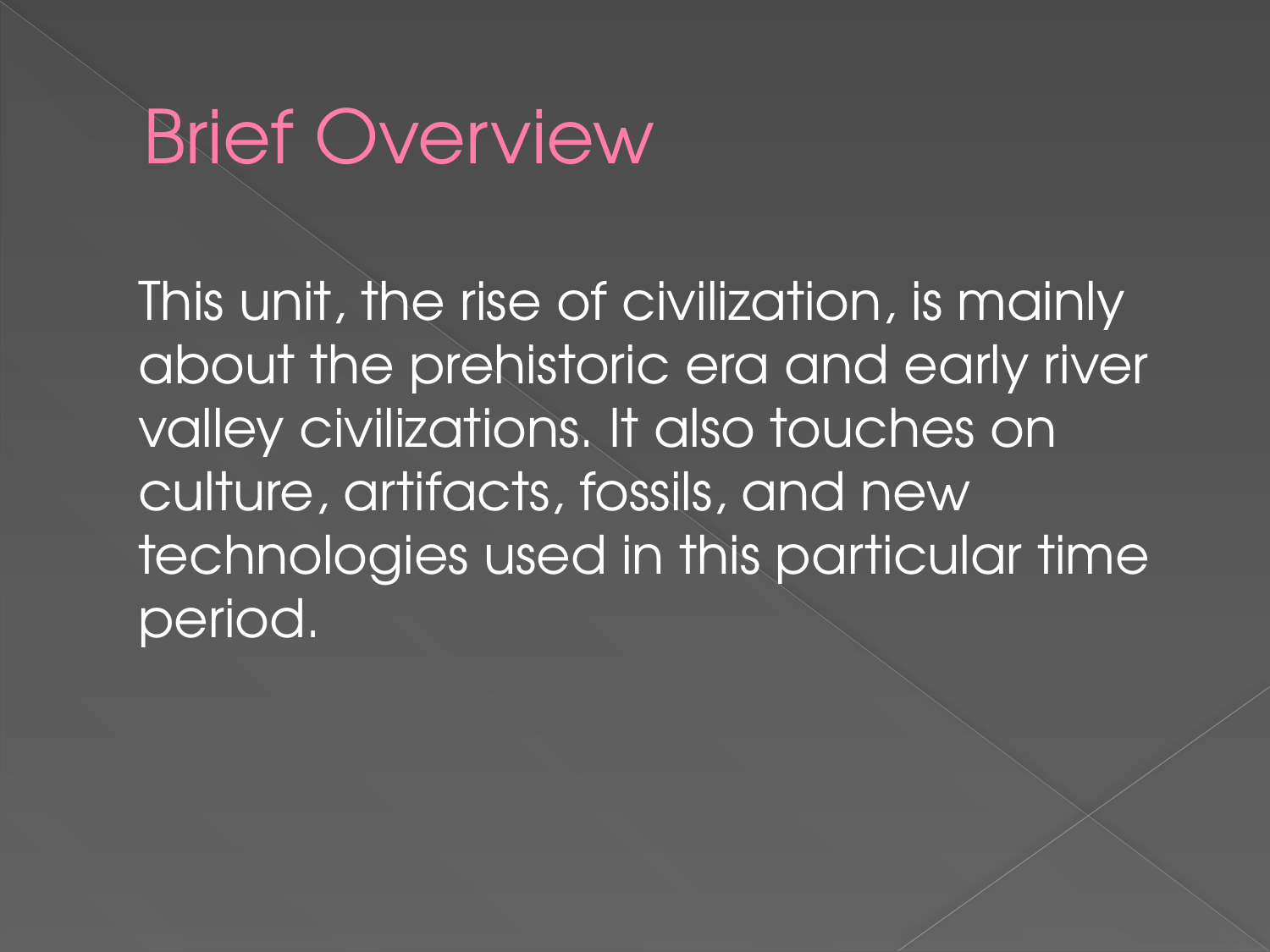

# Brief Overview
	This unit, the rise of civilization, is mainly about the prehistoric era and early river valley civilizations. It also touches on culture, artifacts, fossils, and new technologies used in this particular time period.